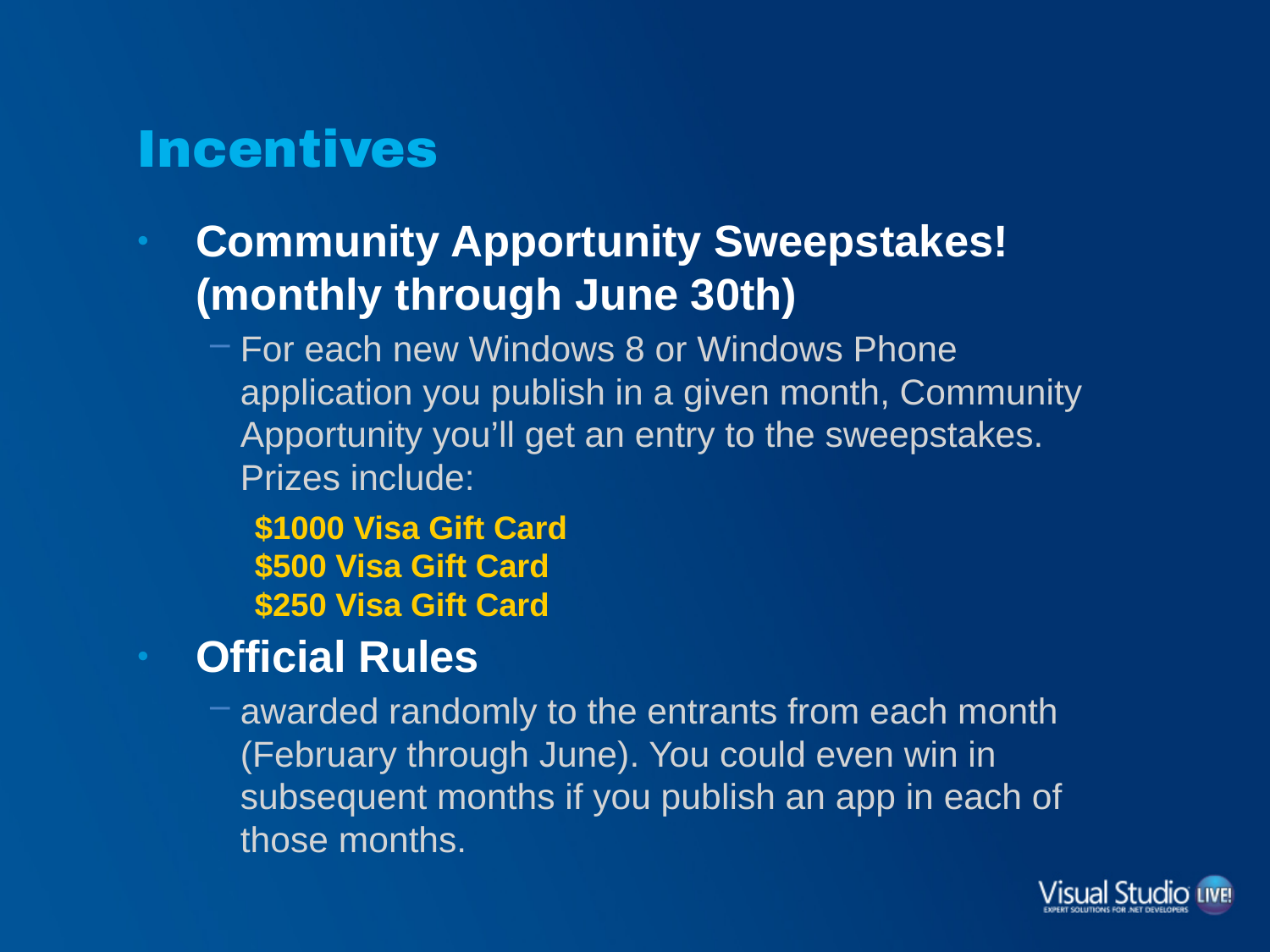

# Incentives
Community Apportunity Sweepstakes! (monthly through June 30th)
For each new Windows 8 or Windows Phone application you publish in a given month, Community Apportunity you’ll get an entry to the sweepstakes. Prizes include:
$1000 Visa Gift Card
$500 Visa Gift Card
$250 Visa Gift Card
Official Rules
awarded randomly to the entrants from each month (February through June). You could even win in subsequent months if you publish an app in each of those months.